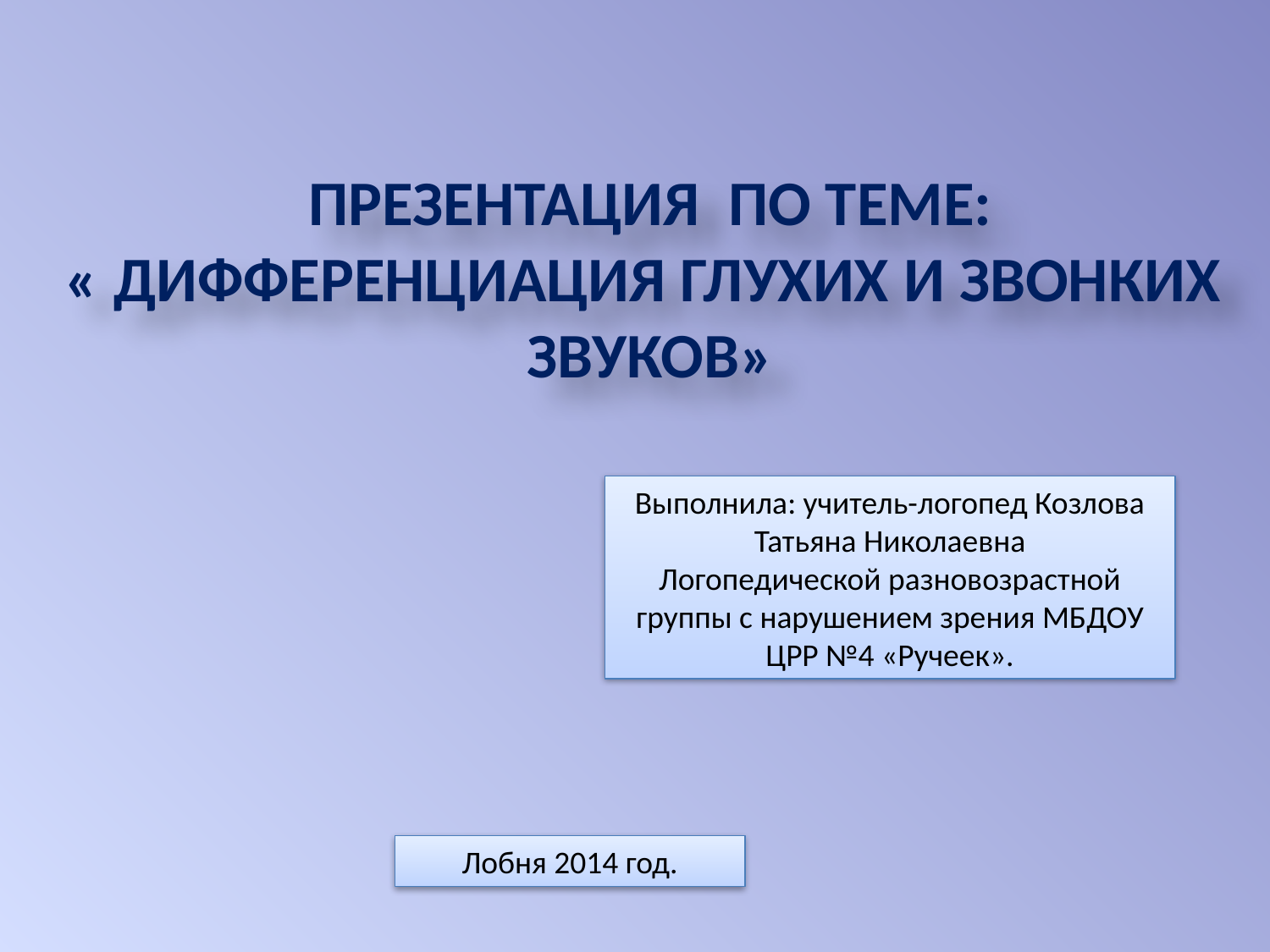

Презентация  по теме:
« Дифференциация глухих и звонких
Звуков»
Выполнила: учитель-логопед Козлова Татьяна Николаевна
Логопедической разновозрастной группы с нарушением зрения МБДОУ ЦРР №4 «Ручеек».
Лобня 2014 год.